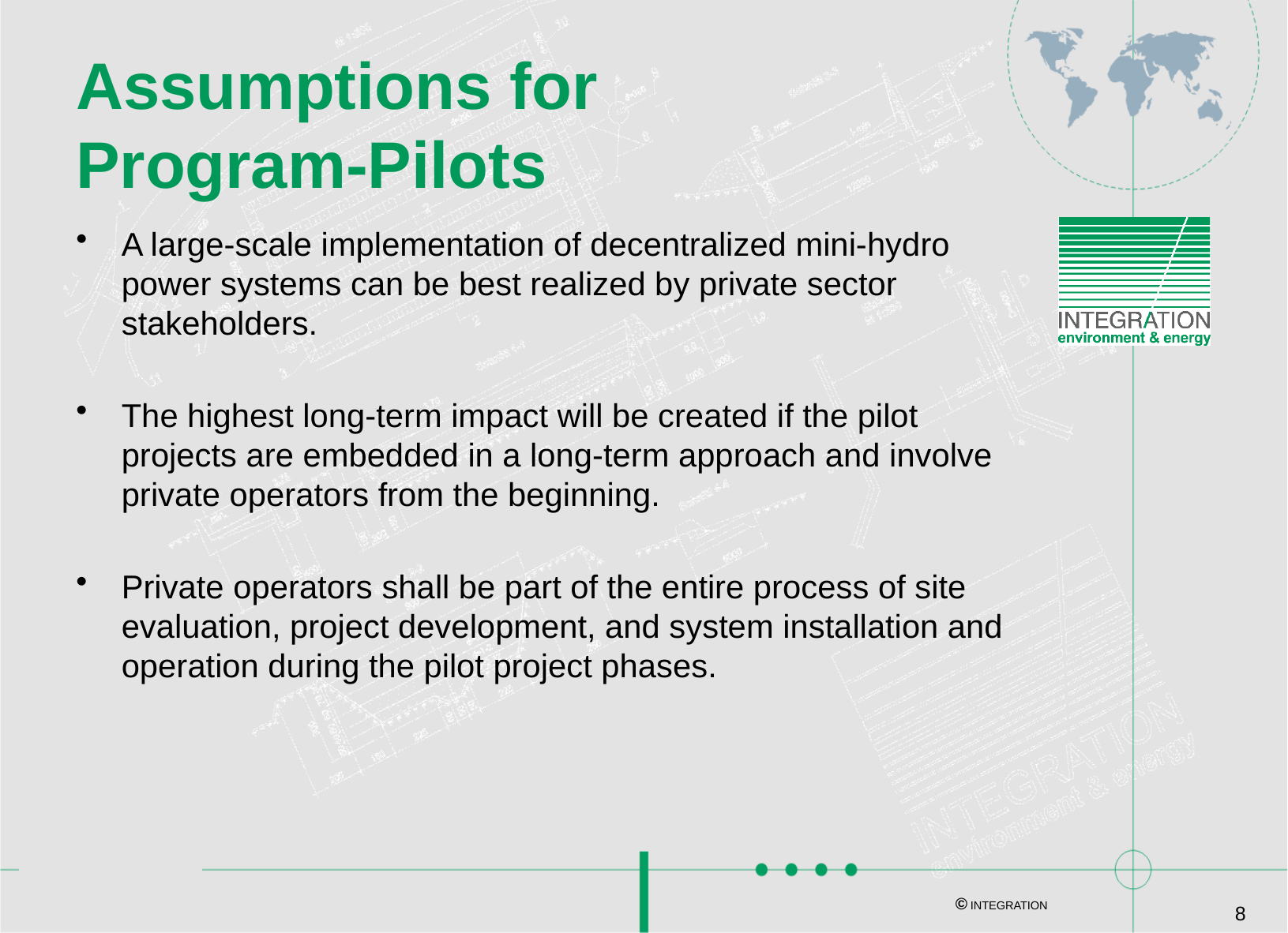

# Assumptions for Program-Pilots
A large-scale implementation of decentralized mini-hydro power systems can be best realized by private sector stakeholders.

The highest long-term impact will be created if the pilot projects are embedded in a long-term approach and involve private operators from the beginning.

Private operators shall be part of the entire process of site evaluation, project development, and system installation and operation during the pilot project phases.

© INTEGRATION

8